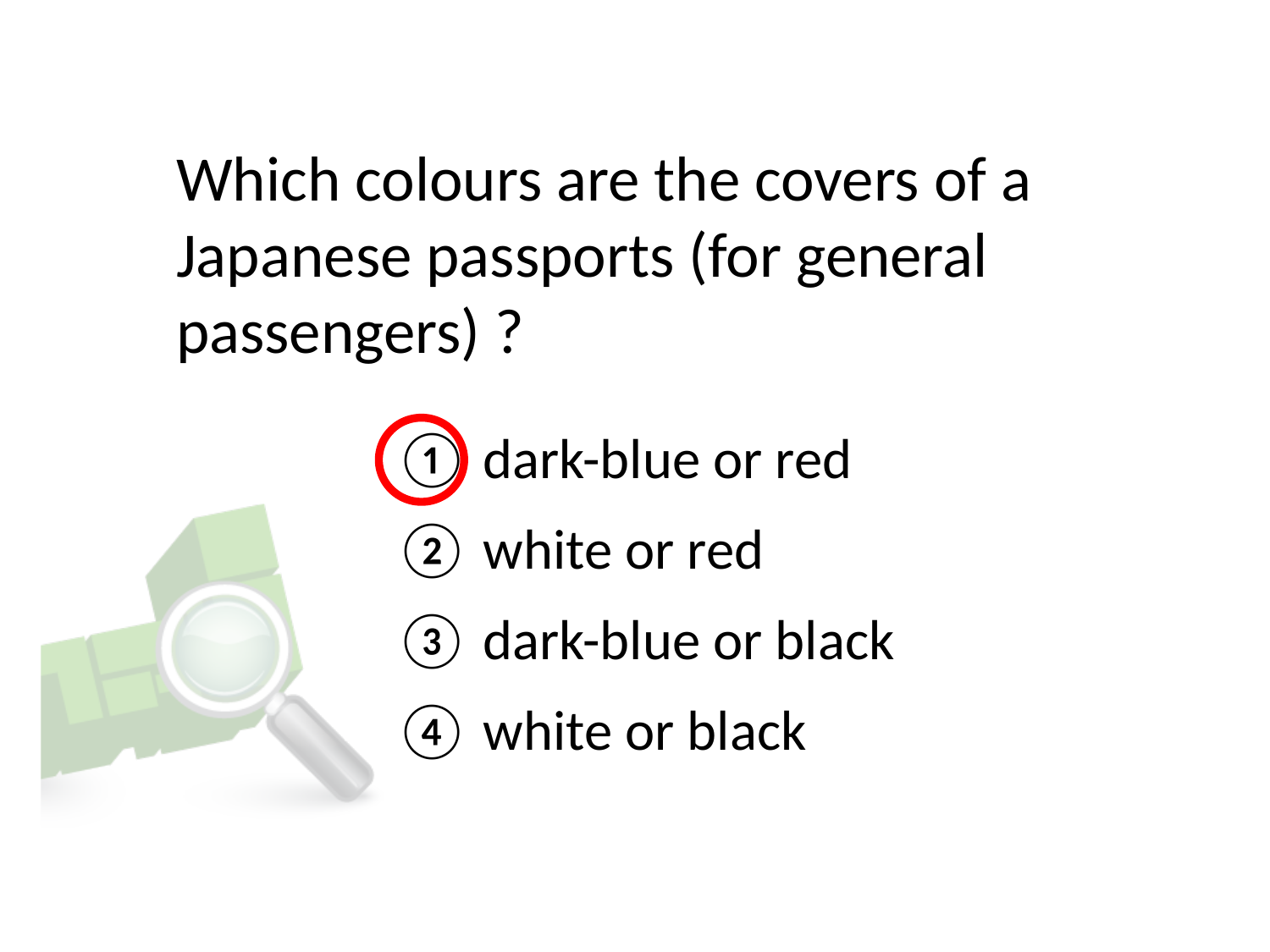

# Which colours are the covers of a Japanese passports (for general passengers) ?
① dark-blue or red
② white or red
③ dark-blue or black
④ white or black